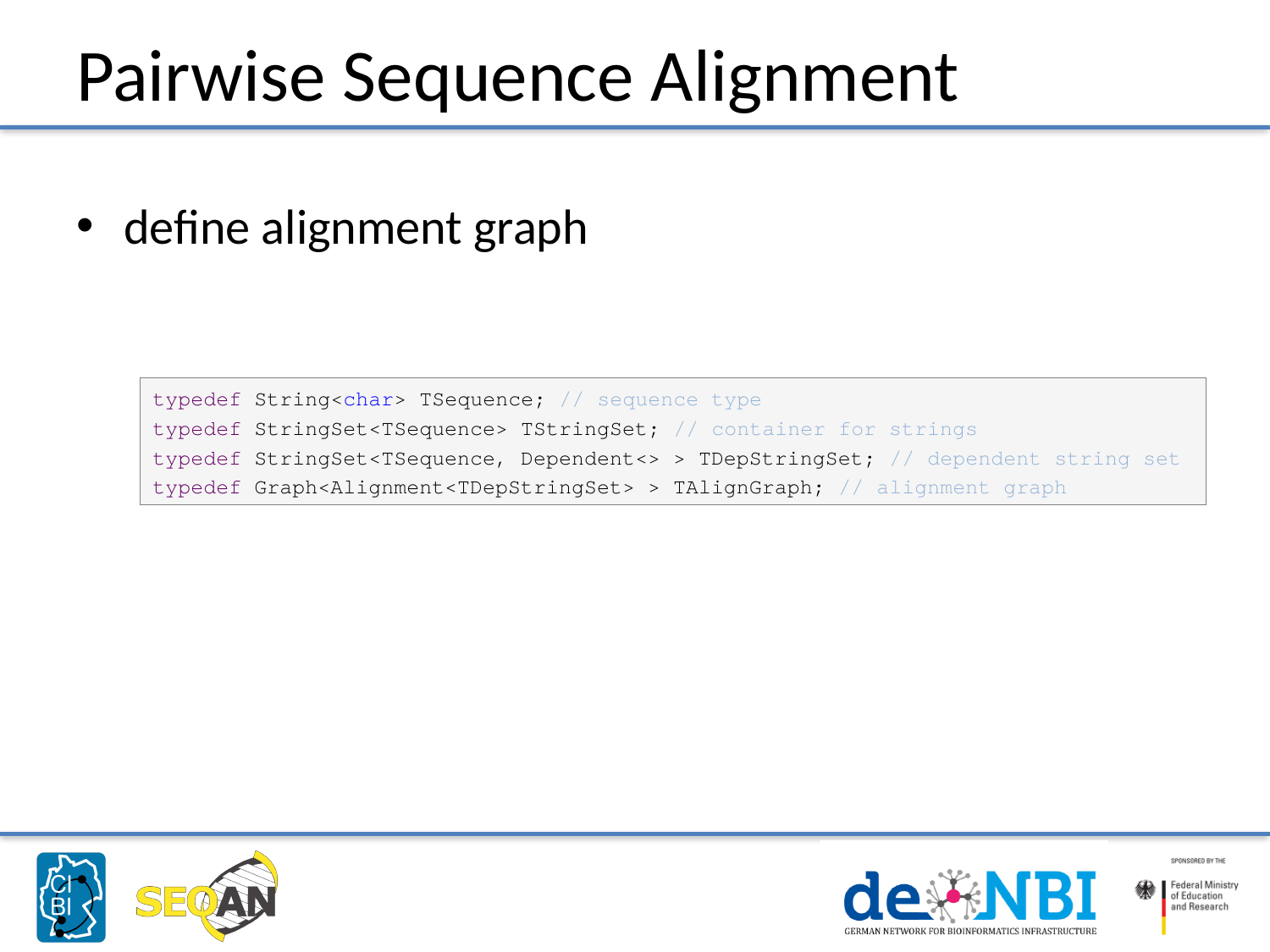

# Pairwise Sequence Alignment
define alignment graph

typedef String<char> TSequence; // sequence type
typedef StringSet<TSequence> TStringSet; // container for strings
typedef StringSet<TSequence, Dependent<> > TDepStringSet; // dependent string set
typedef Graph<Alignment<TDepStringSet> > TAlignGraph; // alignment graph